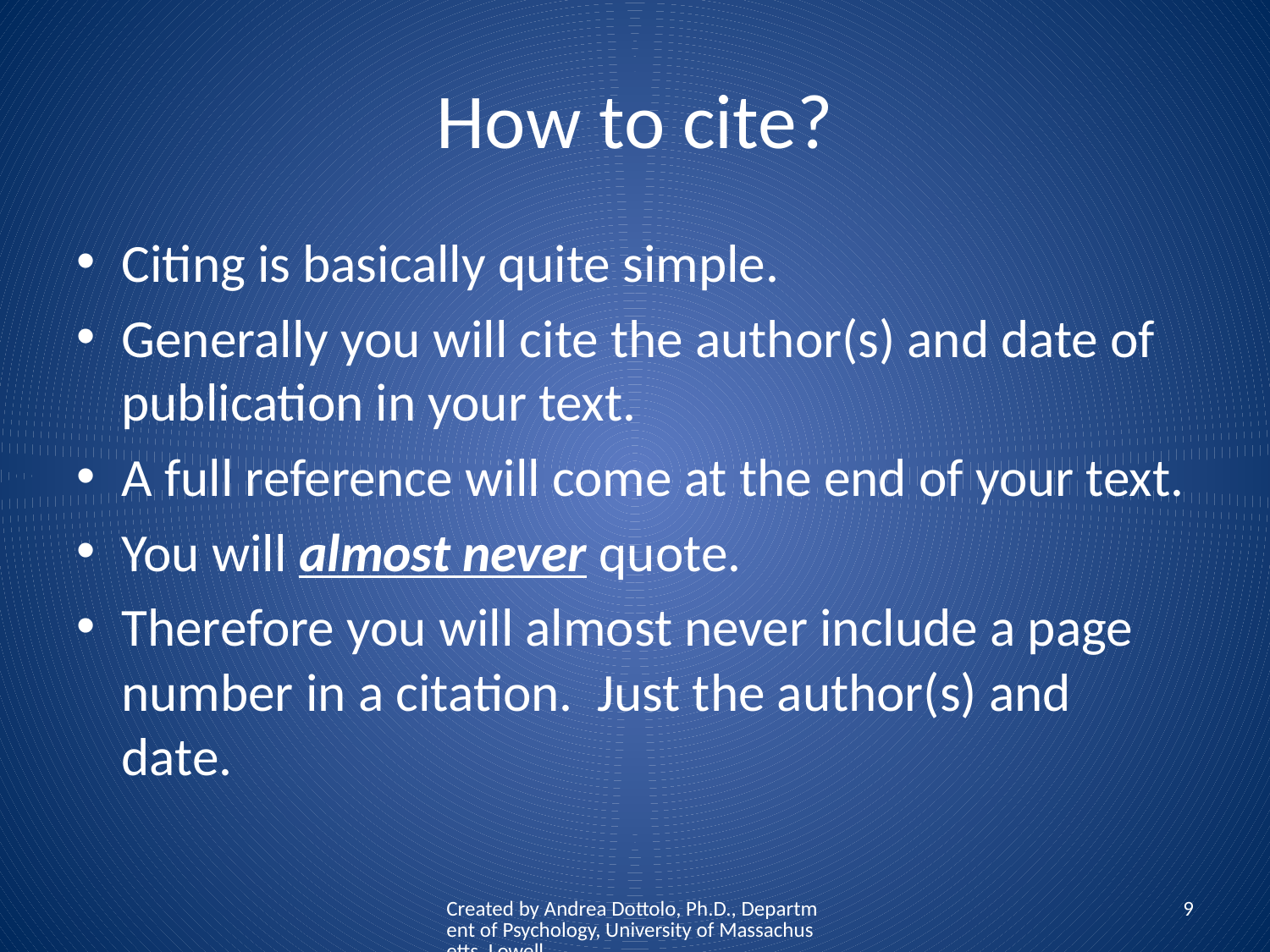

# How to cite?
Citing is basically quite simple.
Generally you will cite the author(s) and date of publication in your text.
A full reference will come at the end of your text.
You will almost never quote.
Therefore you will almost never include a page number in a citation.  Just the author(s) and date.
Created by Andrea Dottolo, Ph.D., Department of Psychology, University of Massachusetts, Lowell
9